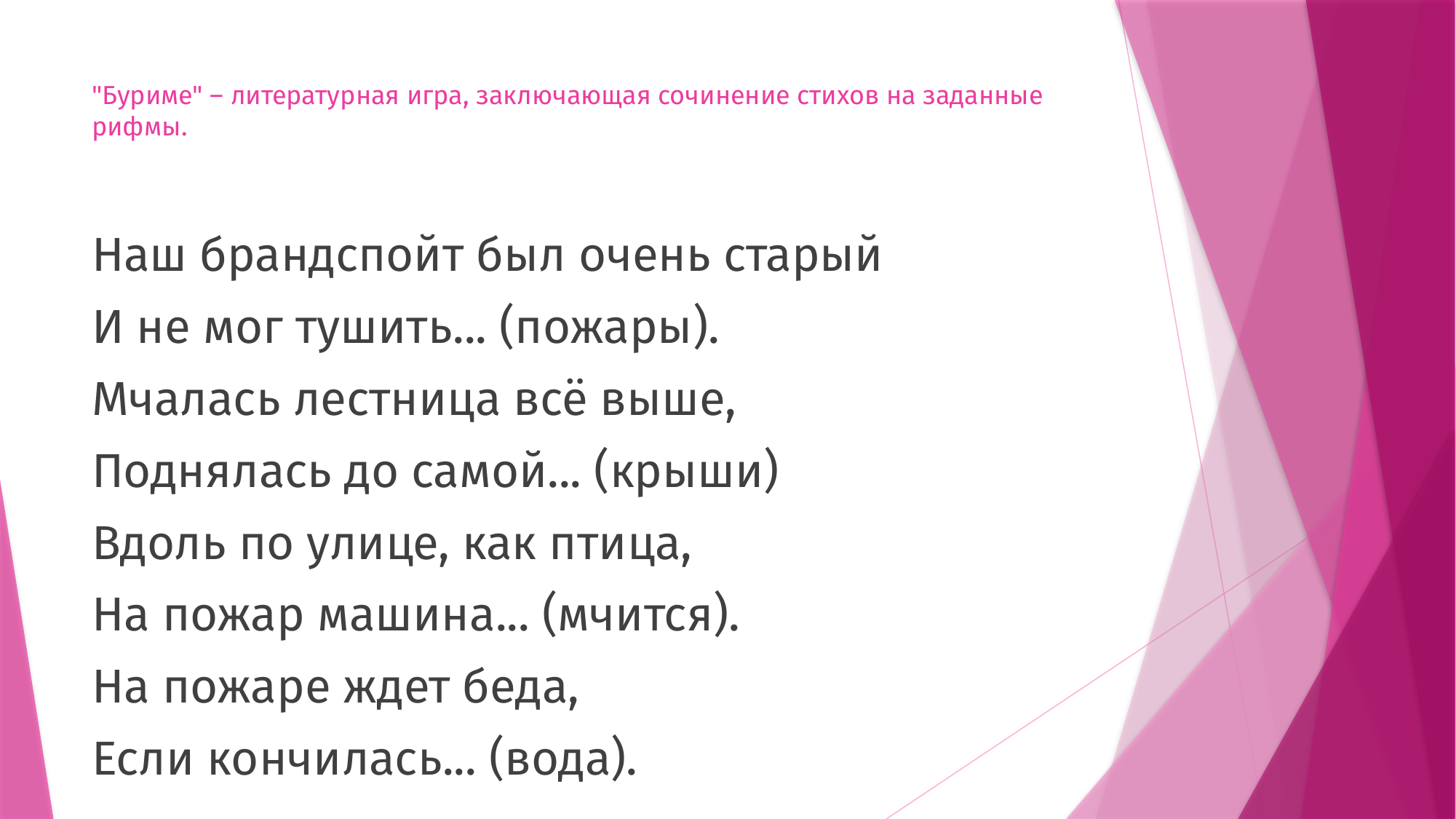

# "Буриме" – литературная игра, заключающая сочинение стихов на заданные рифмы.
Наш брандспойт был очень старый
И не мог тушить... (пожары).
Мчалась лестница всё выше,
Поднялась до самой... (крыши)
Вдоль по улице, как птица,
На пожар машина... (мчится).
На пожаре ждет беда,
Если кончилась... (вода).